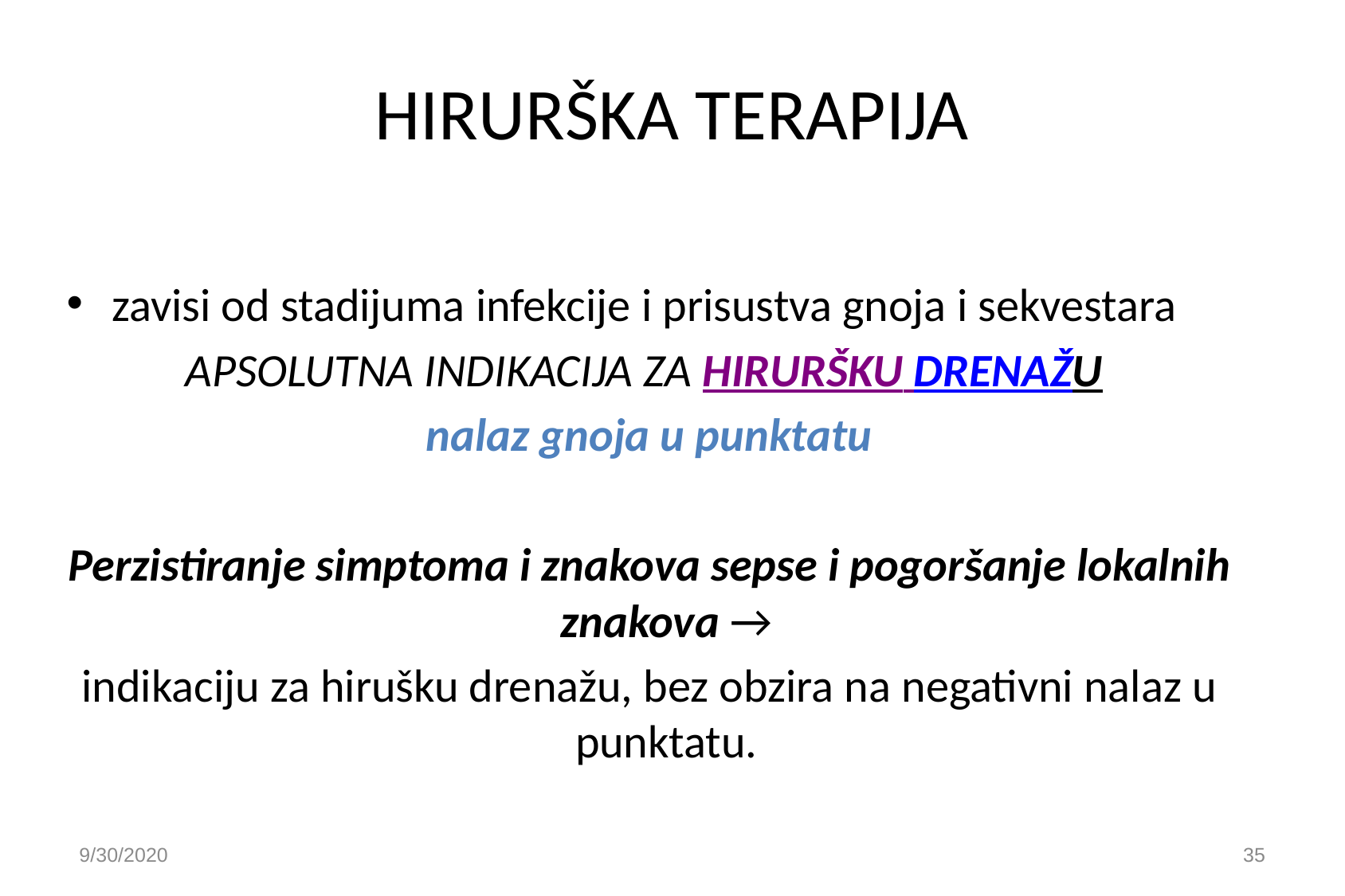

# HIRURŠKA TERAPIJA
zavisi od stadijuma infekcije i prisustva gnoja i sekvestara
APSOLUTNA INDIKACIJA ZA HIRURŠKU DRENAŽU
nalaz gnoja u punktatu

Perzistiranje simptoma i znakova sepse i pogoršanje lokalnih znakova →
indikaciju za hirušku drenažu, bez obzira na negativni nalaz u punktatu.
9/30/2020
35